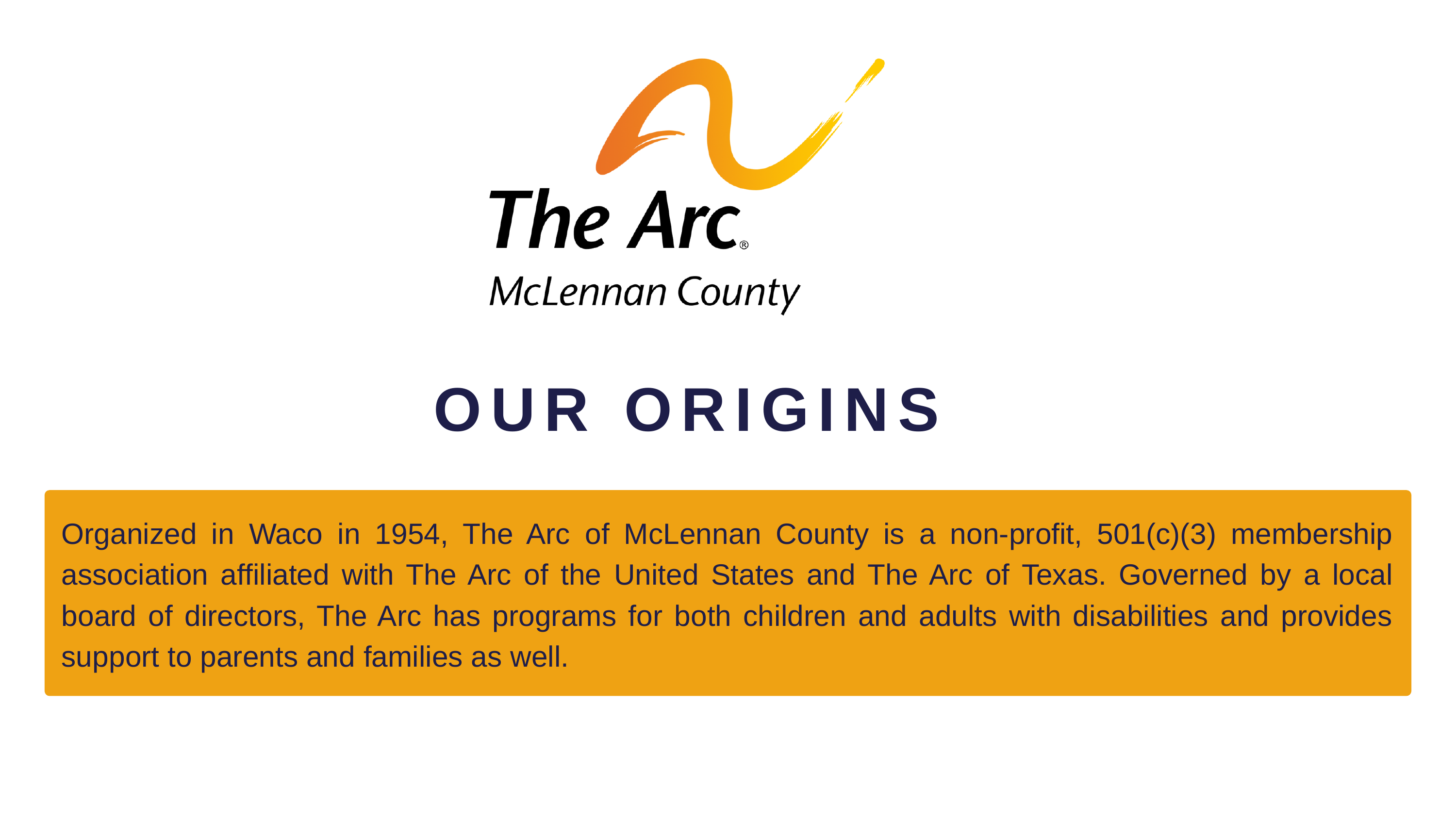

OUR ORIGINS

Organized in Waco in 1954, The Arc of McLennan County is a non-profit, 501(c)(3) membership association affiliated with The Arc of the United States and The Arc of Texas. Governed by a local board of directors, The Arc has programs for both children and adults with disabilities and provides support to parents and families as well.